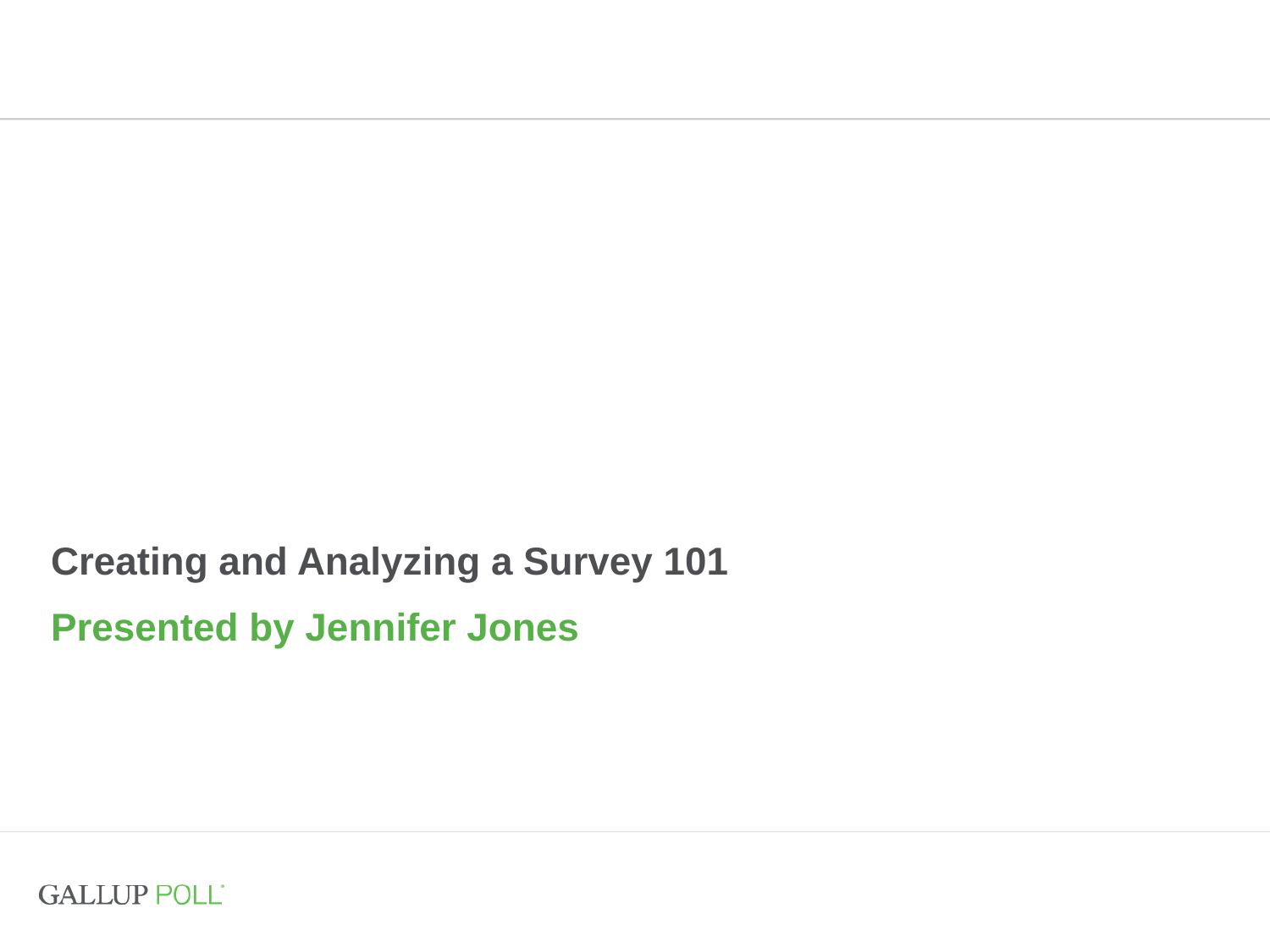

Creating and Analyzing a Survey 101
Presented by Jennifer Jones